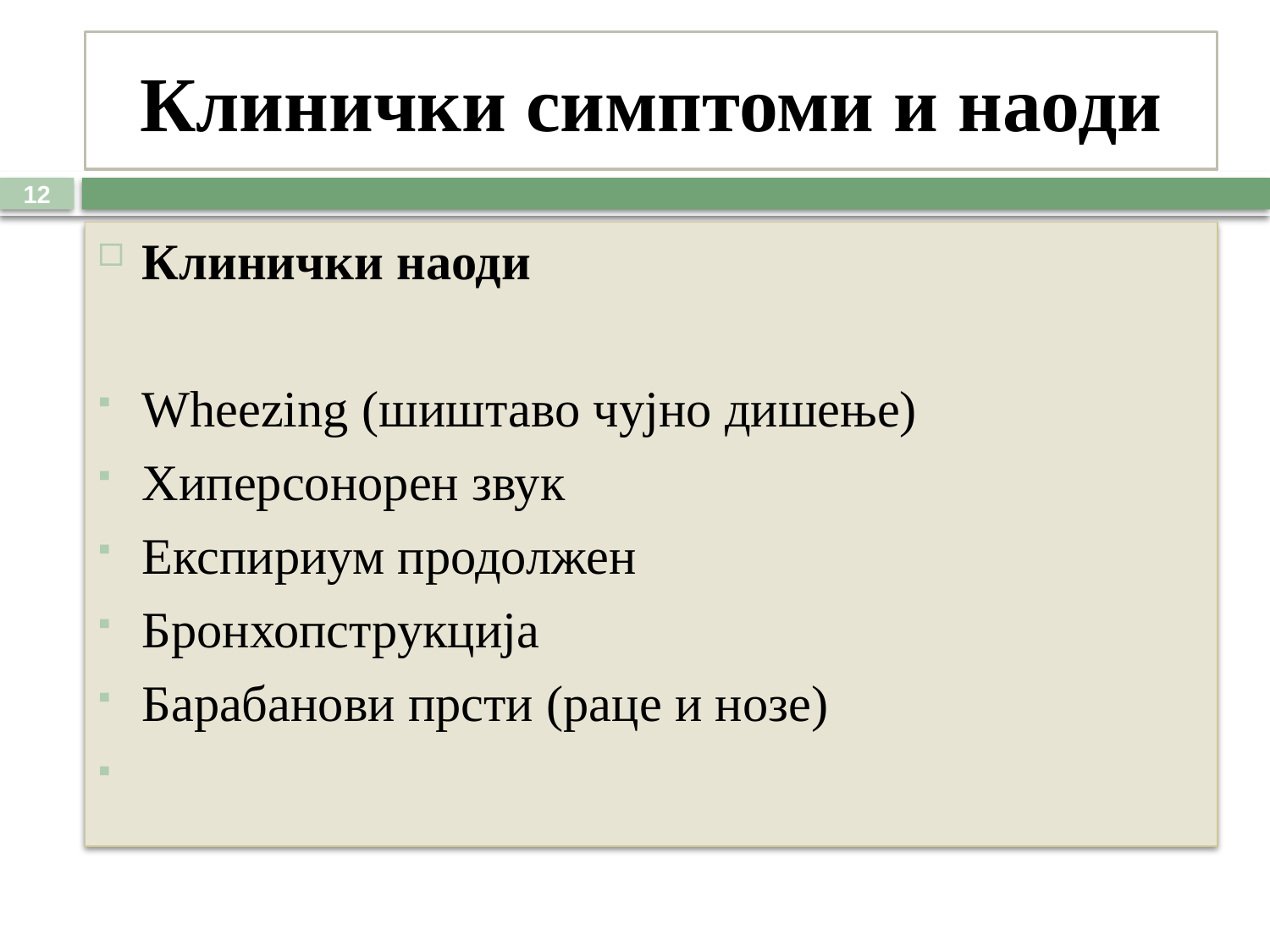

# Клинички симптоми и наоди
12
Клинички наоди

Wheezing (шиштаво чујно дишење)
Хиперсонорен звук
Експириум продолжен
Бронхопструкција
Барабанови прсти (раце и нозе)